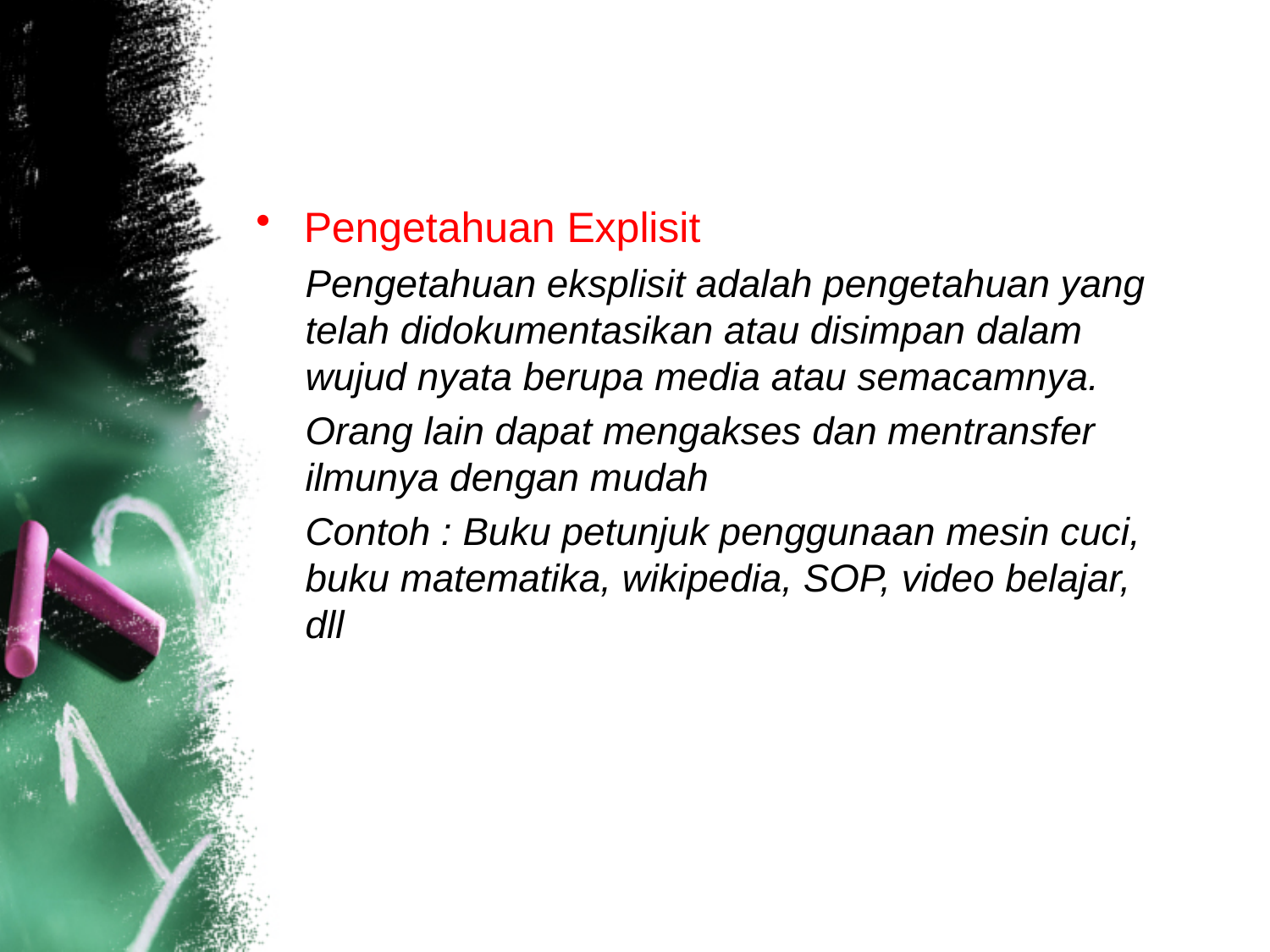

#
Pengetahuan Explisit
Pengetahuan eksplisit adalah pengetahuan yang telah didokumentasikan atau disimpan dalam wujud nyata berupa media atau semacamnya.
Orang lain dapat mengakses dan mentransfer ilmunya dengan mudah
Contoh : Buku petunjuk penggunaan mesin cuci, buku matematika, wikipedia, SOP, video belajar, dll